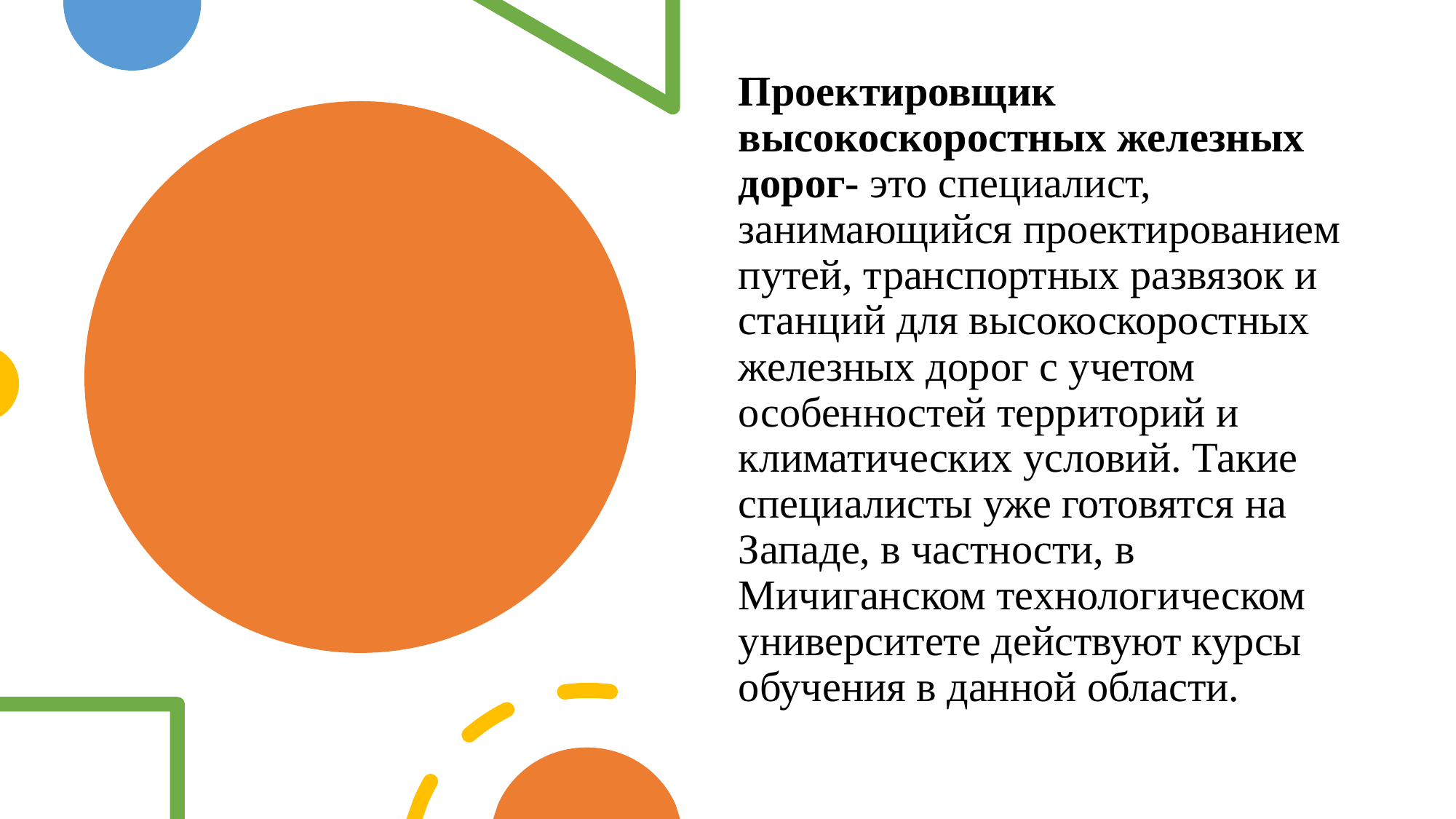

Проектировщик высокоскоростных железных дорог- это специалист, занимающийся проектированием путей, транспортных развязок и станций для высокоскоростных железных дорог с учетом особенностей территорий и климатических условий. Такие специалисты уже готовятся на Западе, в частности, в Мичиганском технологическом университете действуют курсы обучения в данной области.